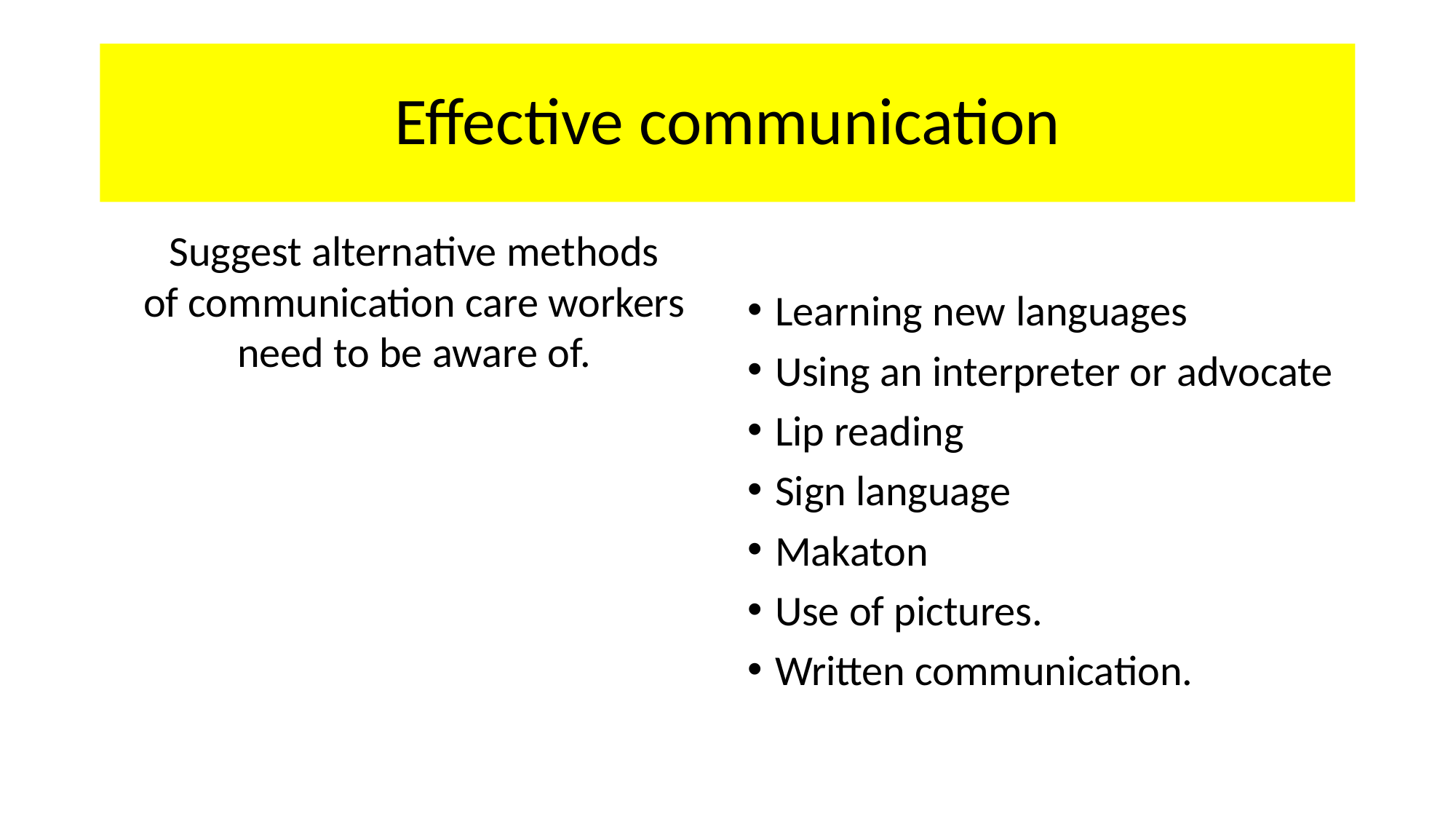

# Effective communication
Suggest alternative methods of communication care workers need to be aware of.

Learning new languages
Using an interpreter or advocate
Lip reading
Sign language
Makaton
Use of pictures.
Written communication.